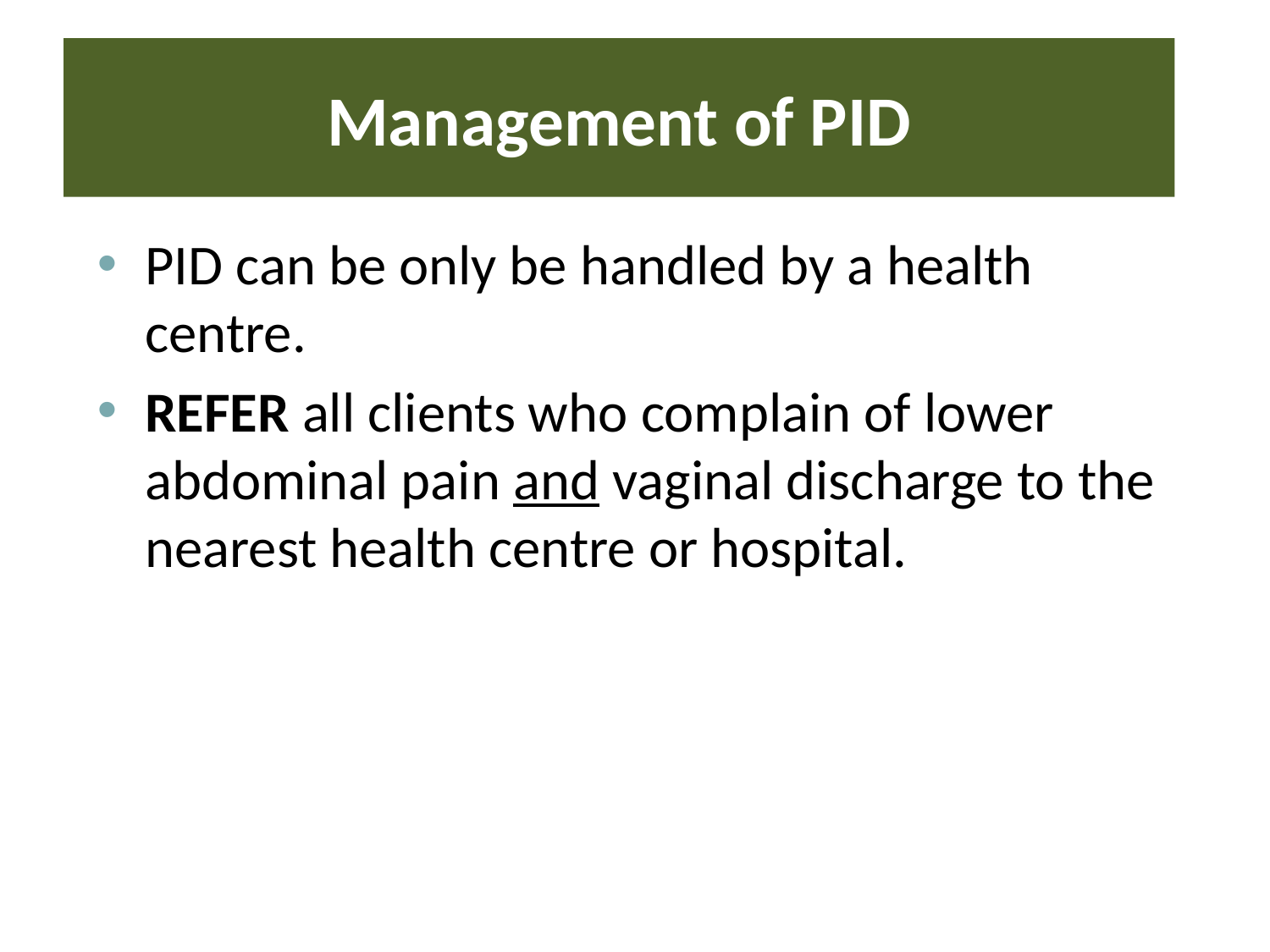

# Management of PID
PID can be only be handled by a health centre.
REFER all clients who complain of lower abdominal pain and vaginal discharge to the nearest health centre or hospital.